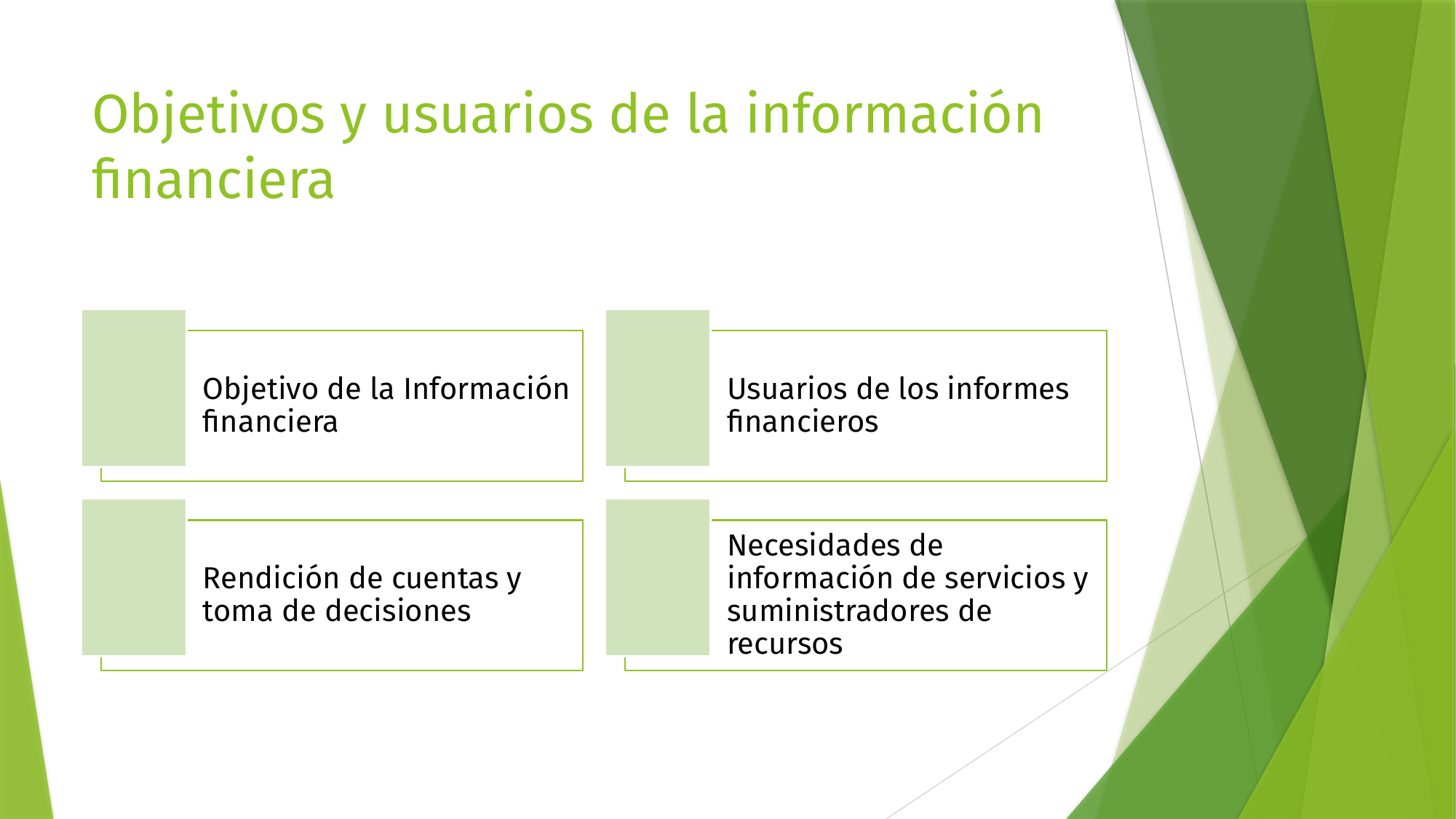

# Objetivos y usuarios de la información financiera
Objetivo de la Información financiera
Usuarios de los informes financieros
Rendición de cuentas y toma de decisiones
Necesidades de información de servicios y suministradores de recursos